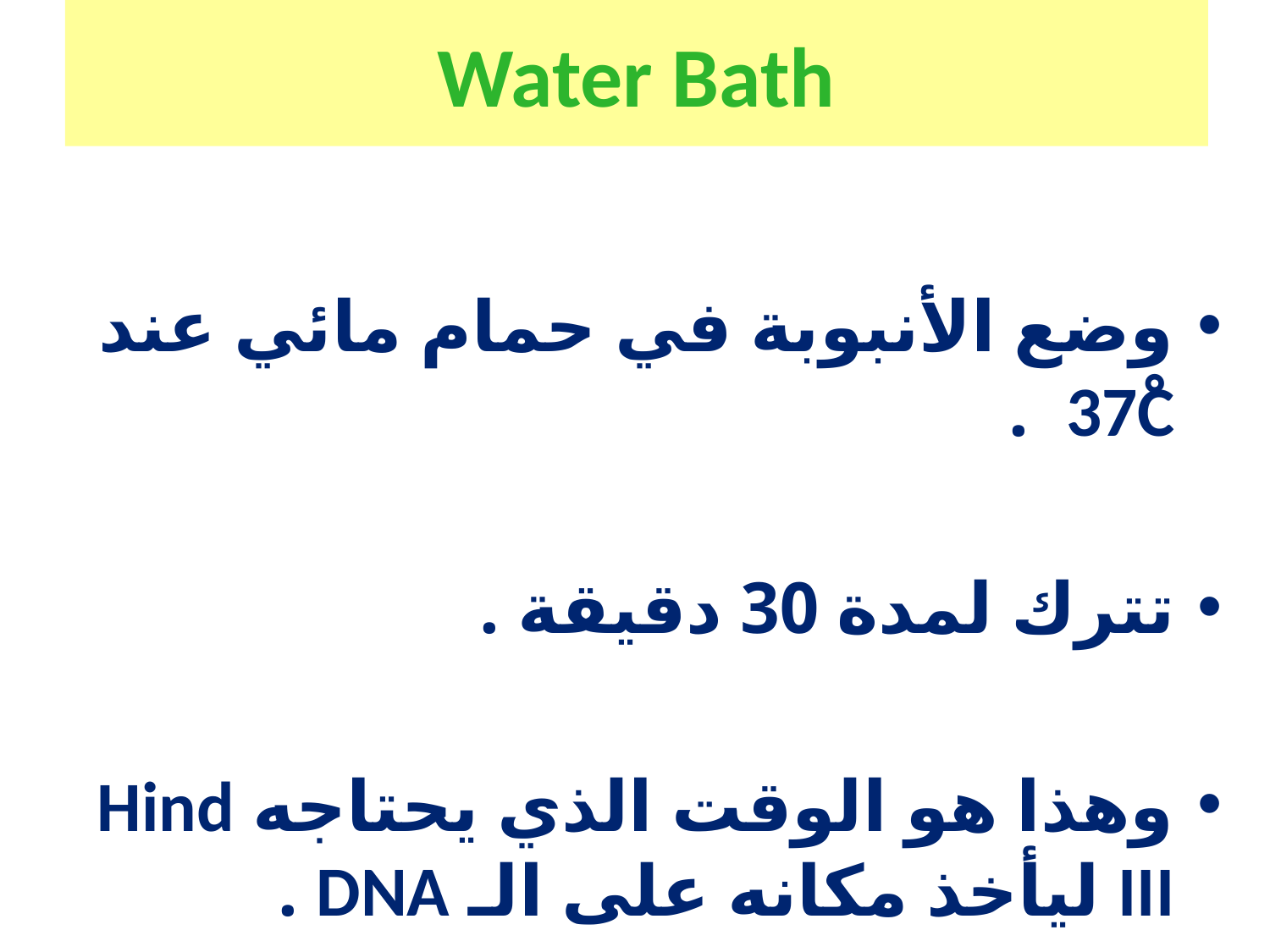

# Water Bath

وضع الأنبوبة في حمام مائي عند 37ْC  .

تترك لمدة 30 دقيقة .

وهذا هو الوقت الذي يحتاجه Hind III ليأخذ مكانه على الـ DNA .